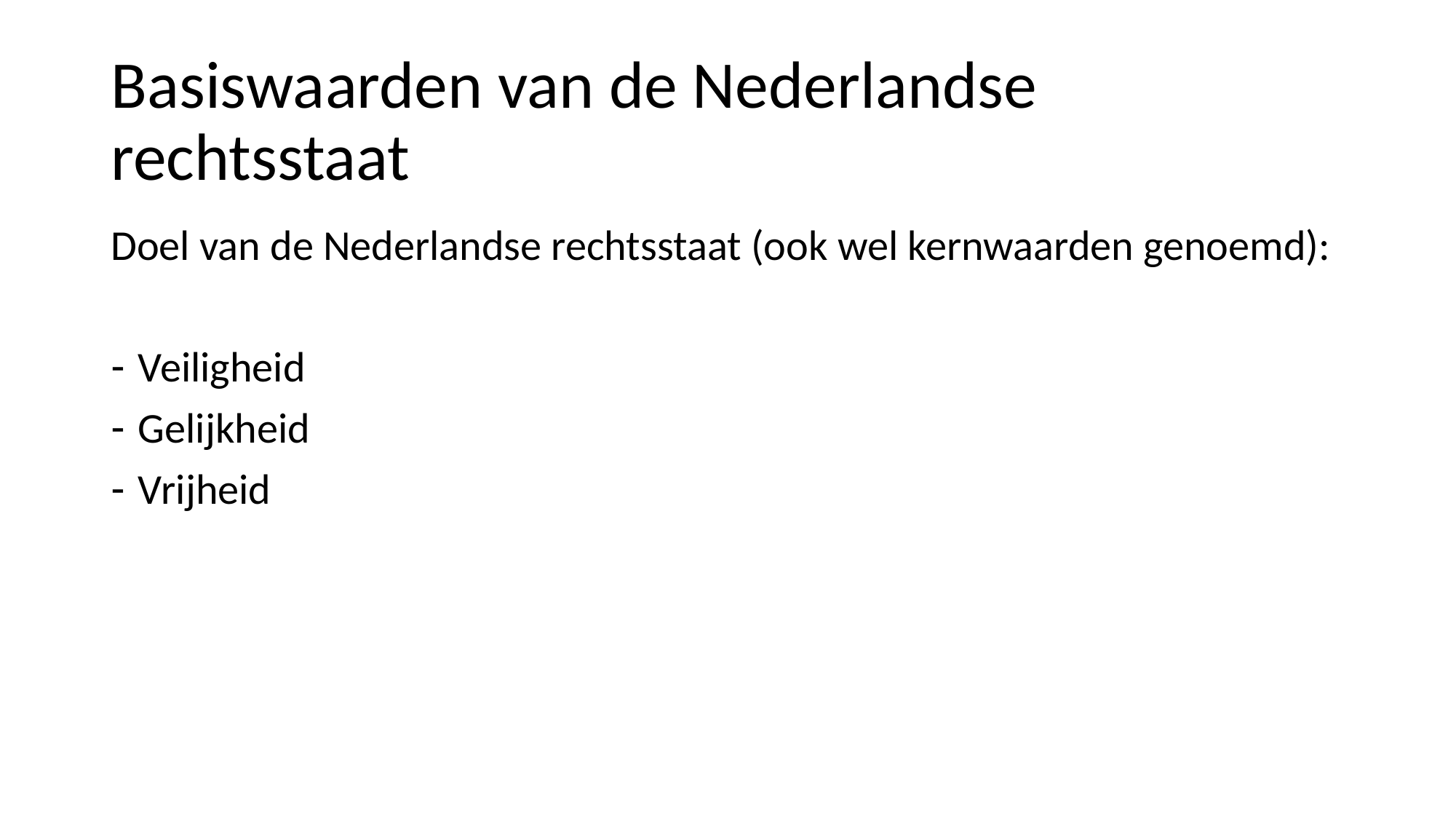

# Basiswaarden van de Nederlandse rechtsstaat
Doel van de Nederlandse rechtsstaat (ook wel kernwaarden genoemd):

Veiligheid
Gelijkheid
Vrijheid